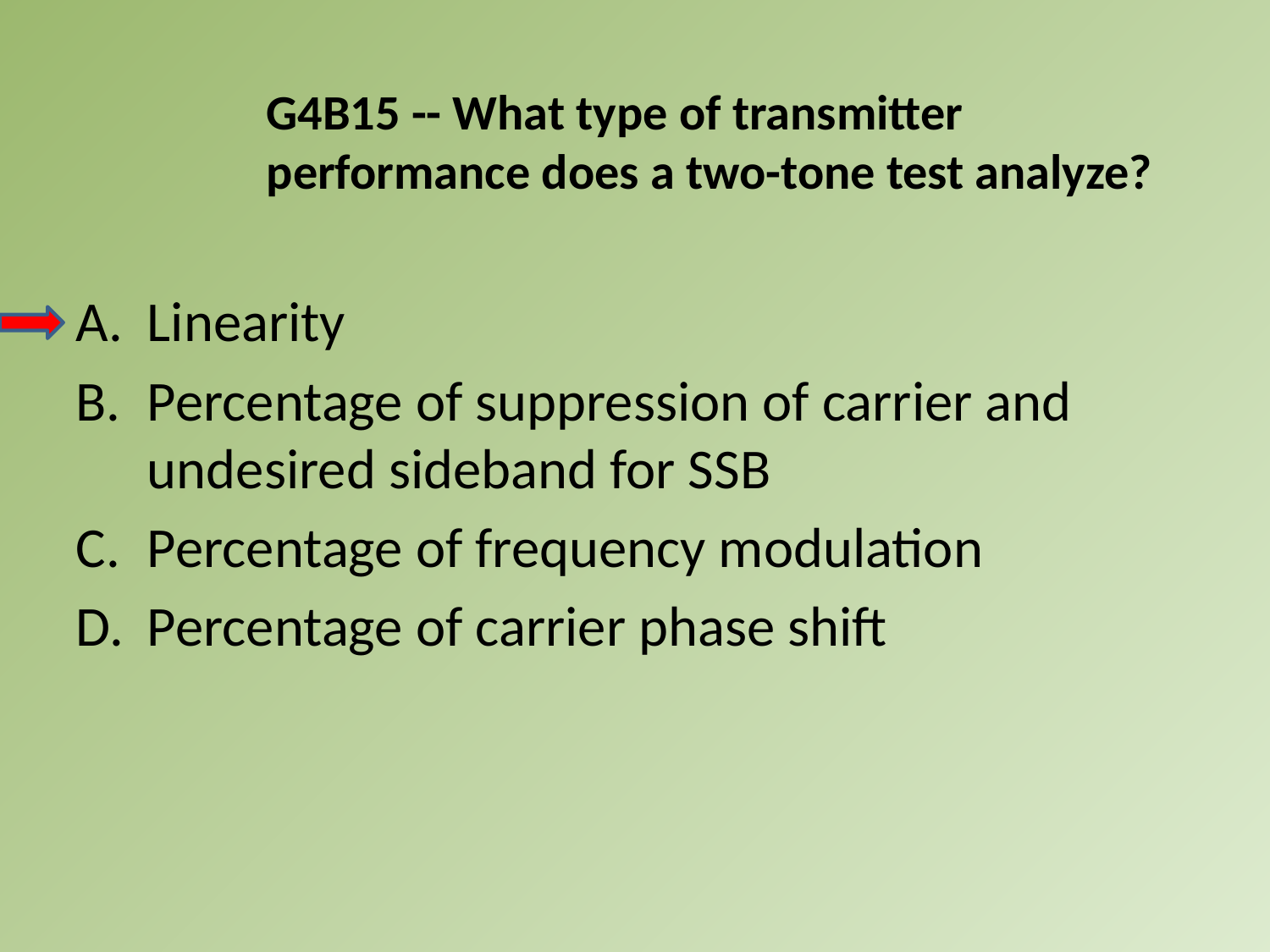

G4B15 -- What type of transmitter performance does a two-tone test analyze?
A.	Linearity
B.	Percentage of suppression of carrier and undesired sideband for SSB
C.	Percentage of frequency modulation
D.	Percentage of carrier phase shift